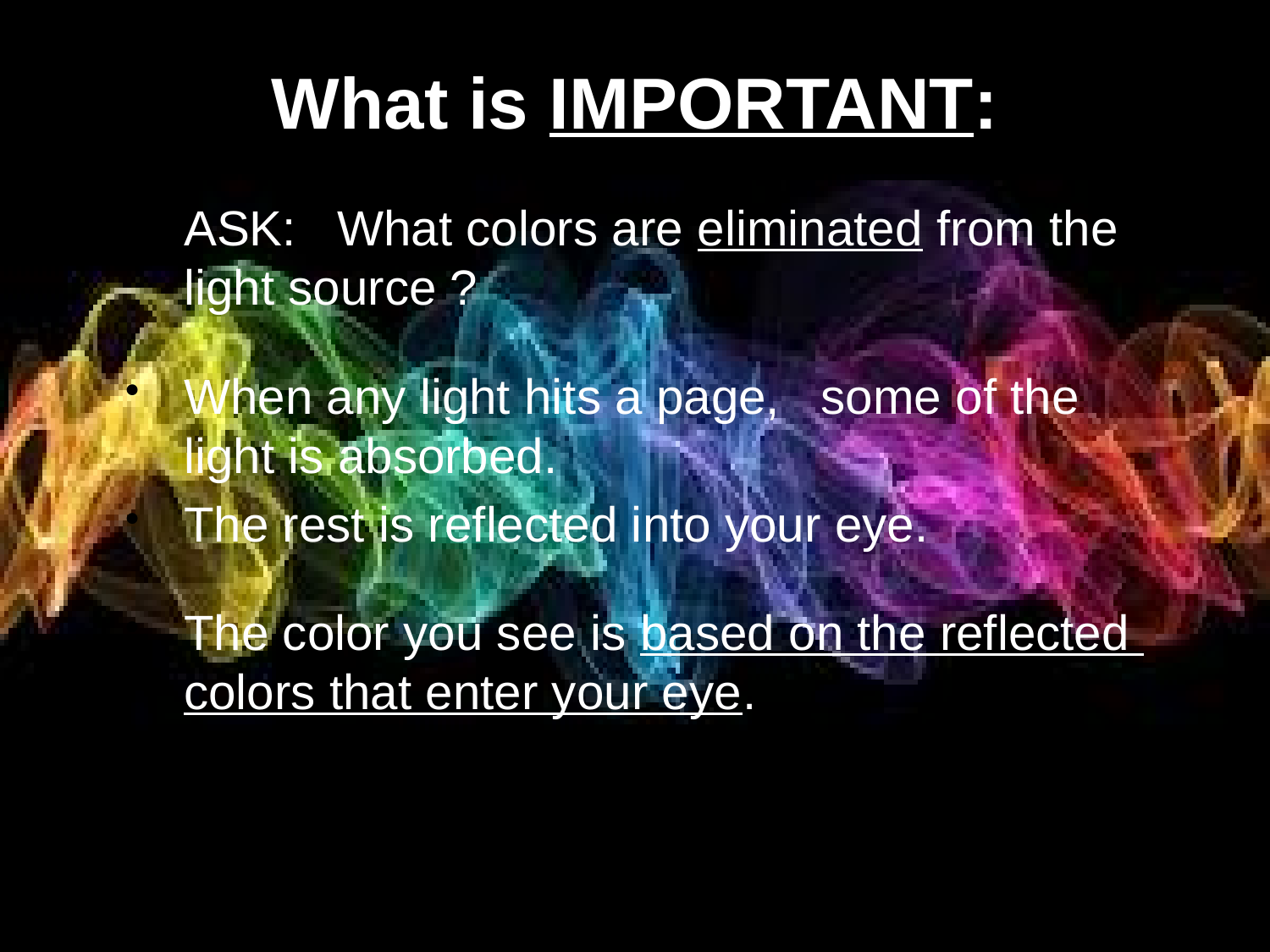

# What is IMPORTANT:
ASK:   What colors are eliminated from the light source ?

When any light hits a page,   some of the light is absorbed.
The rest is reflected into your eye.

The color you see is based on the reflected  colors that enter your eye.